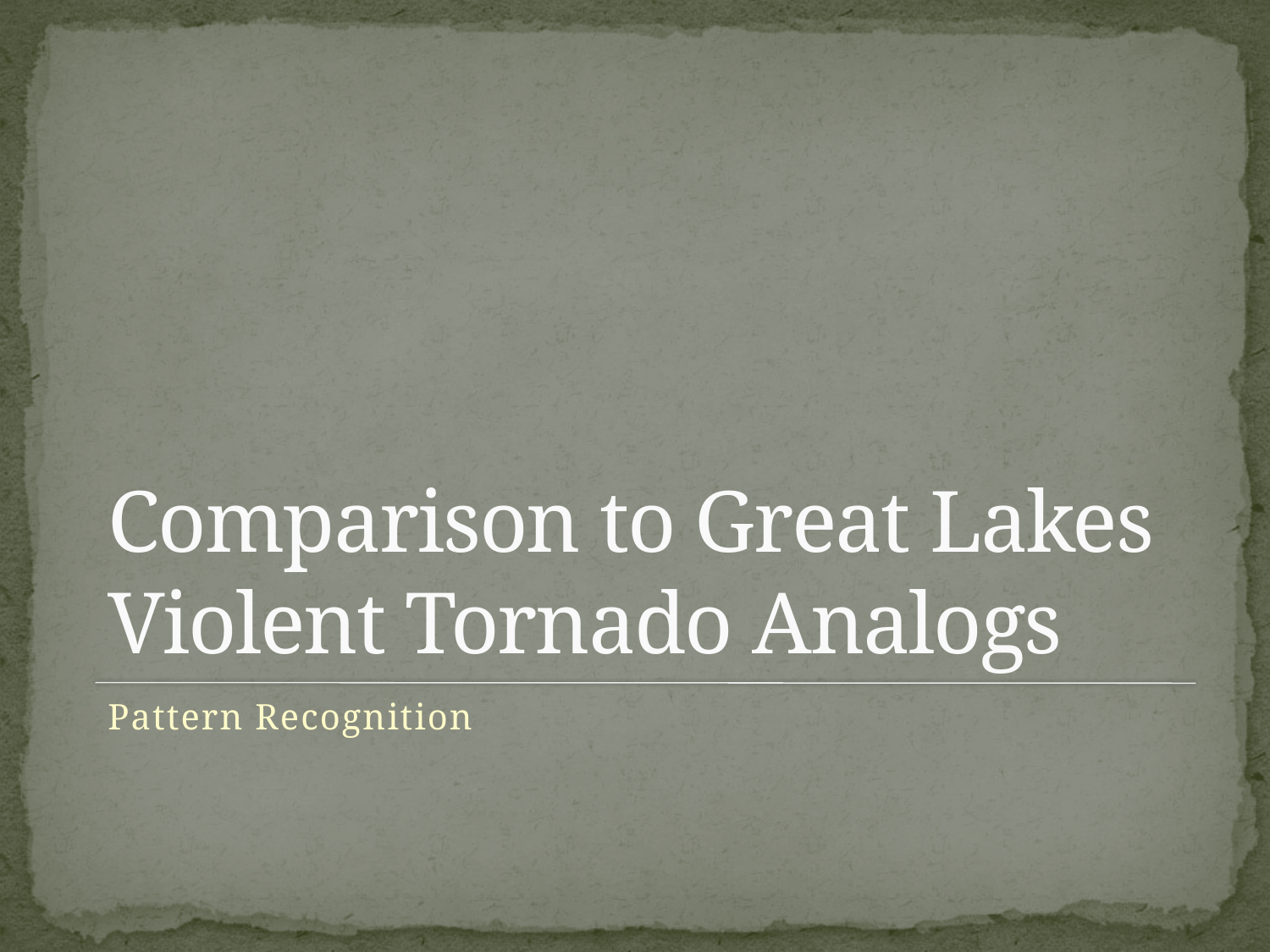

# Comparison to Great Lakes Violent Tornado Analogs
Pattern Recognition